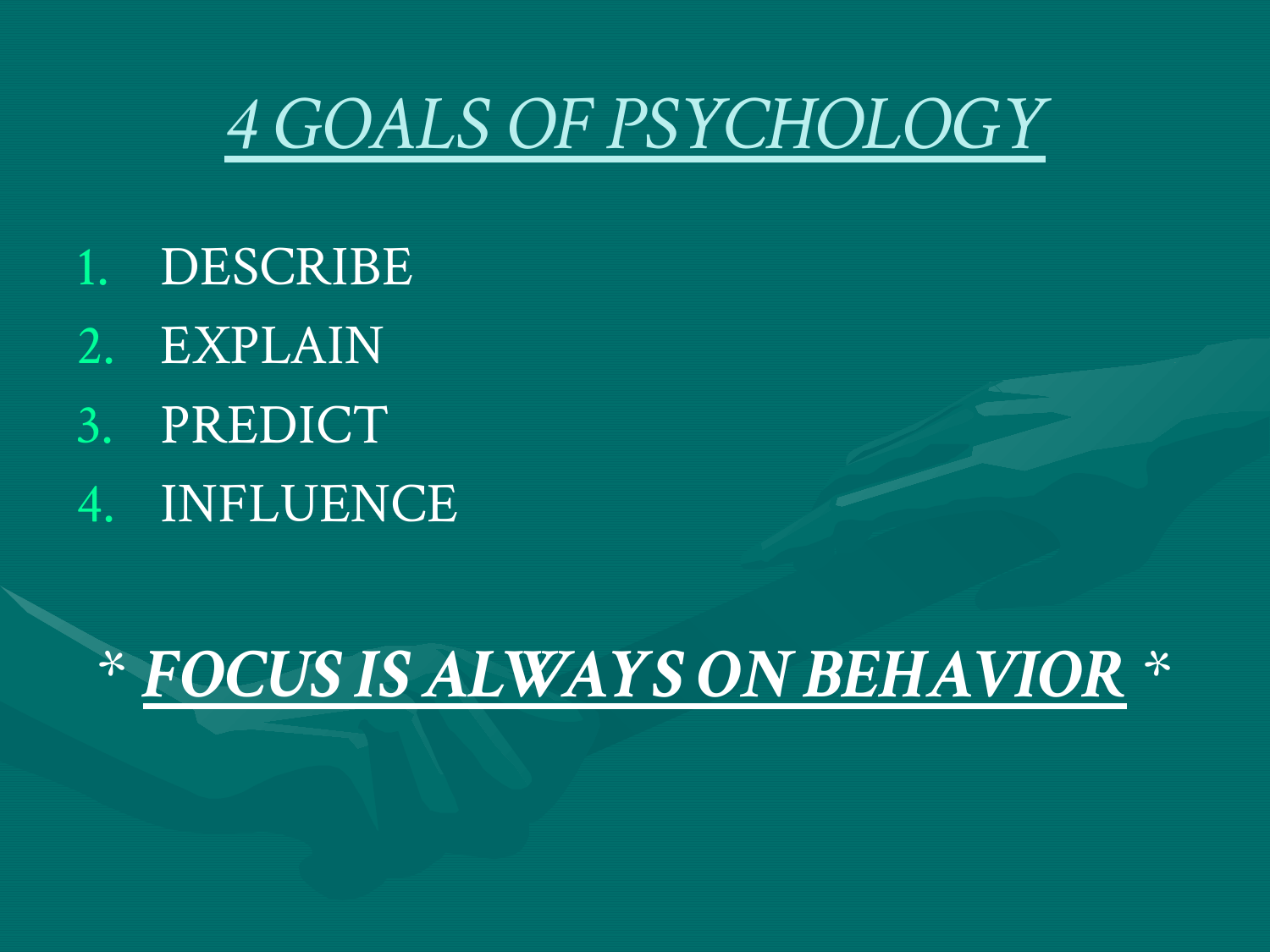

# 4 GOALS OF PSYCHOLOGY
DESCRIBE
EXPLAIN
PREDICT
INFLUENCE

* FOCUS IS ALWAYS ON BEHAVIOR *